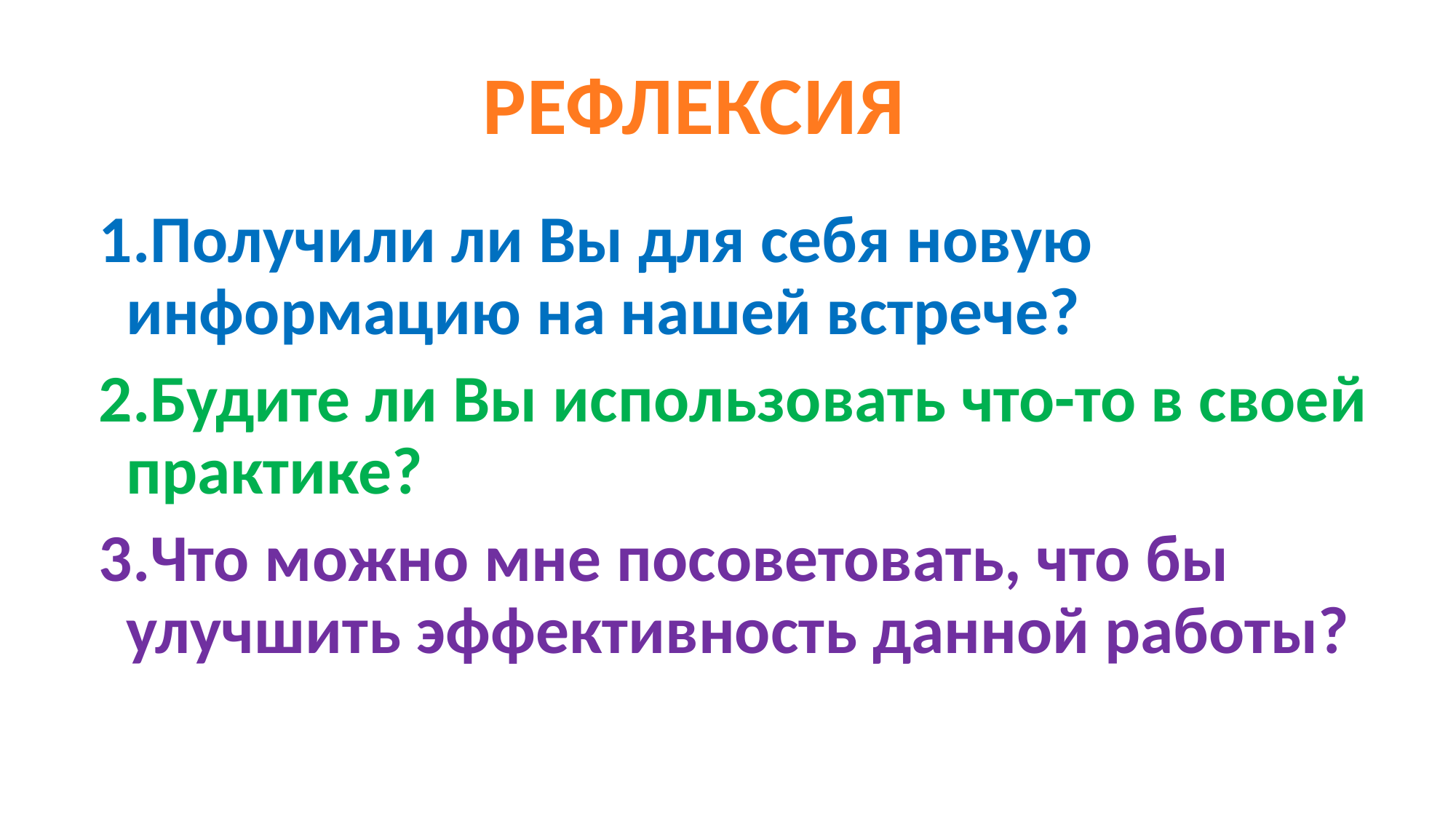

РЕФЛЕКСИЯ
1.Получили ли Вы для себя новую информацию на нашей встрече?
2.Будите ли Вы использовать что-то в своей практике?
3.Что можно мне посоветовать, что бы улучшить эффективность данной работы?